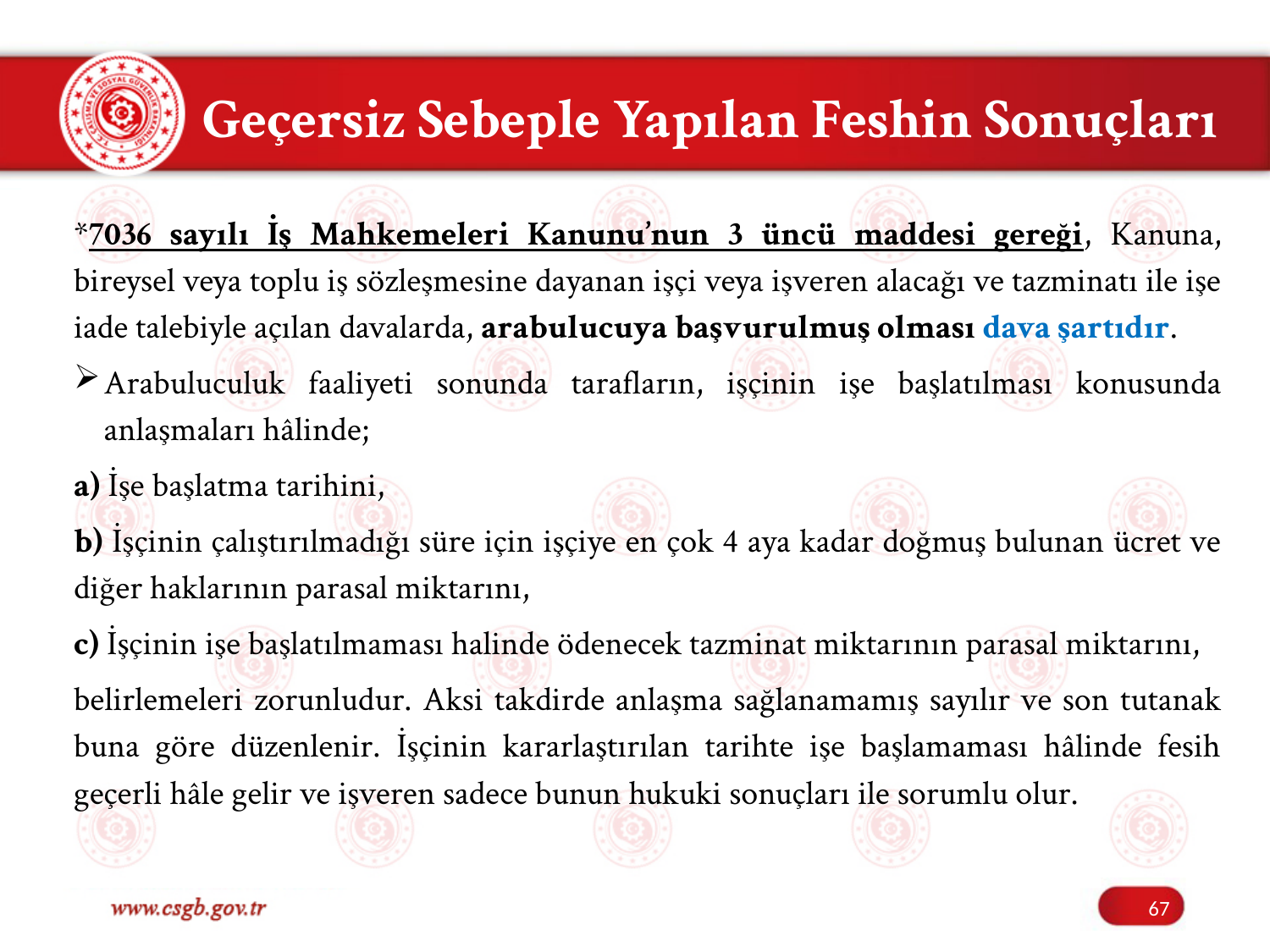

# Geçersiz Sebeple Yapılan Feshin Sonuçları
*7036 sayılı İş Mahkemeleri Kanunu’nun 3 üncü maddesi gereği, Kanuna, bireysel veya toplu iş sözleşmesine dayanan işçi veya işveren alacağı ve tazminatı ile işe iade talebiyle açılan davalarda, arabulucuya başvurulmuş olması dava şartıdır.
Arabuluculuk faaliyeti sonunda tarafların, işçinin işe başlatılması konusunda anlaşmaları hâlinde;
a) İşe başlatma tarihini,
b) İşçinin çalıştırılmadığı süre için işçiye en çok 4 aya kadar doğmuş bulunan ücret ve diğer haklarının parasal miktarını,
c) İşçinin işe başlatılmaması halinde ödenecek tazminat miktarının parasal miktarını,
belirlemeleri zorunludur. Aksi takdirde anlaşma sağlanamamış sayılır ve son tutanak buna göre düzenlenir. İşçinin kararlaştırılan tarihte işe başlamaması hâlinde fesih geçerli hâle gelir ve işveren sadece bunun hukuki sonuçları ile sorumlu olur.
67